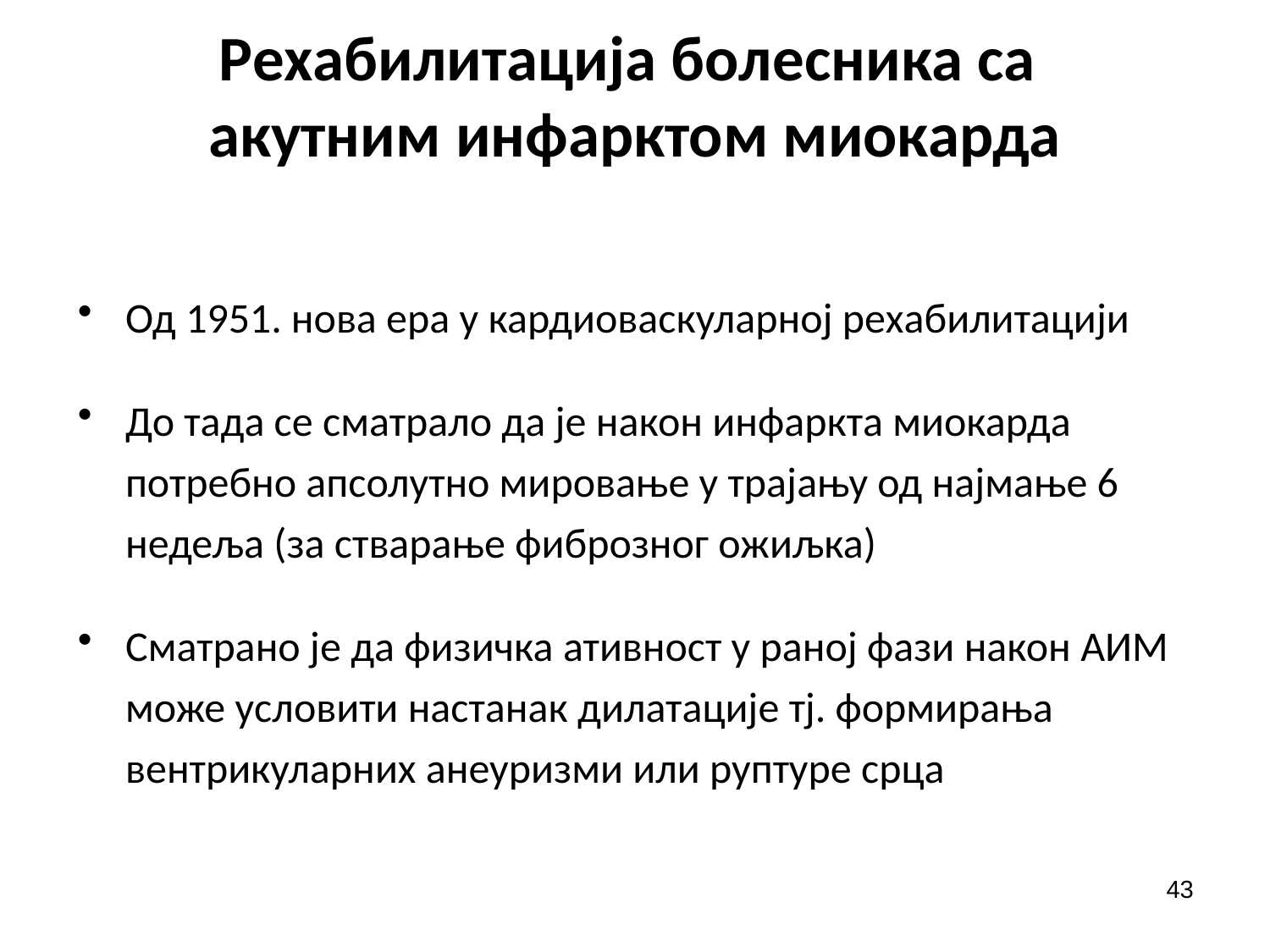

# Рехабилитација болесника са акутним инфарктом миокарда
Од 1951. нова ера у кардиоваскуларној рехабилитацији
До тада се сматрало да је након инфаркта миокарда потребно апсолутно мировање у трајању од најмање 6 недеља (за стварање фиброзног ожиљка)
Сматрано је да физичка ативност у раној фази након АИМ може условити настанак дилатације тј. формирања вентрикуларних анеуризми или руптуре срца
43